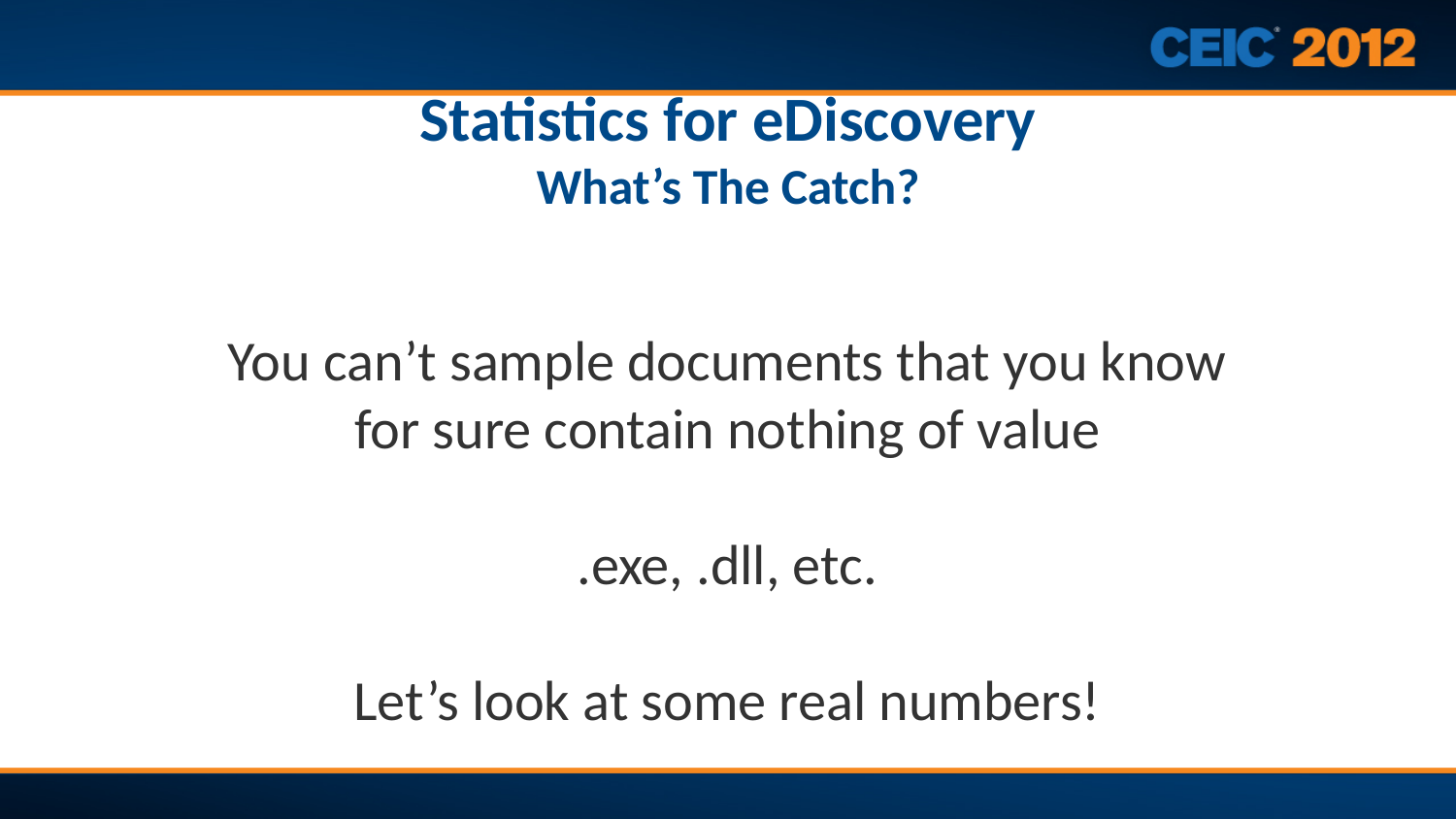

# Statistics for eDiscovery What’s The Catch?
You can’t sample documents that you know
for sure contain nothing of value

.exe, .dll, etc.

Let’s look at some real numbers!